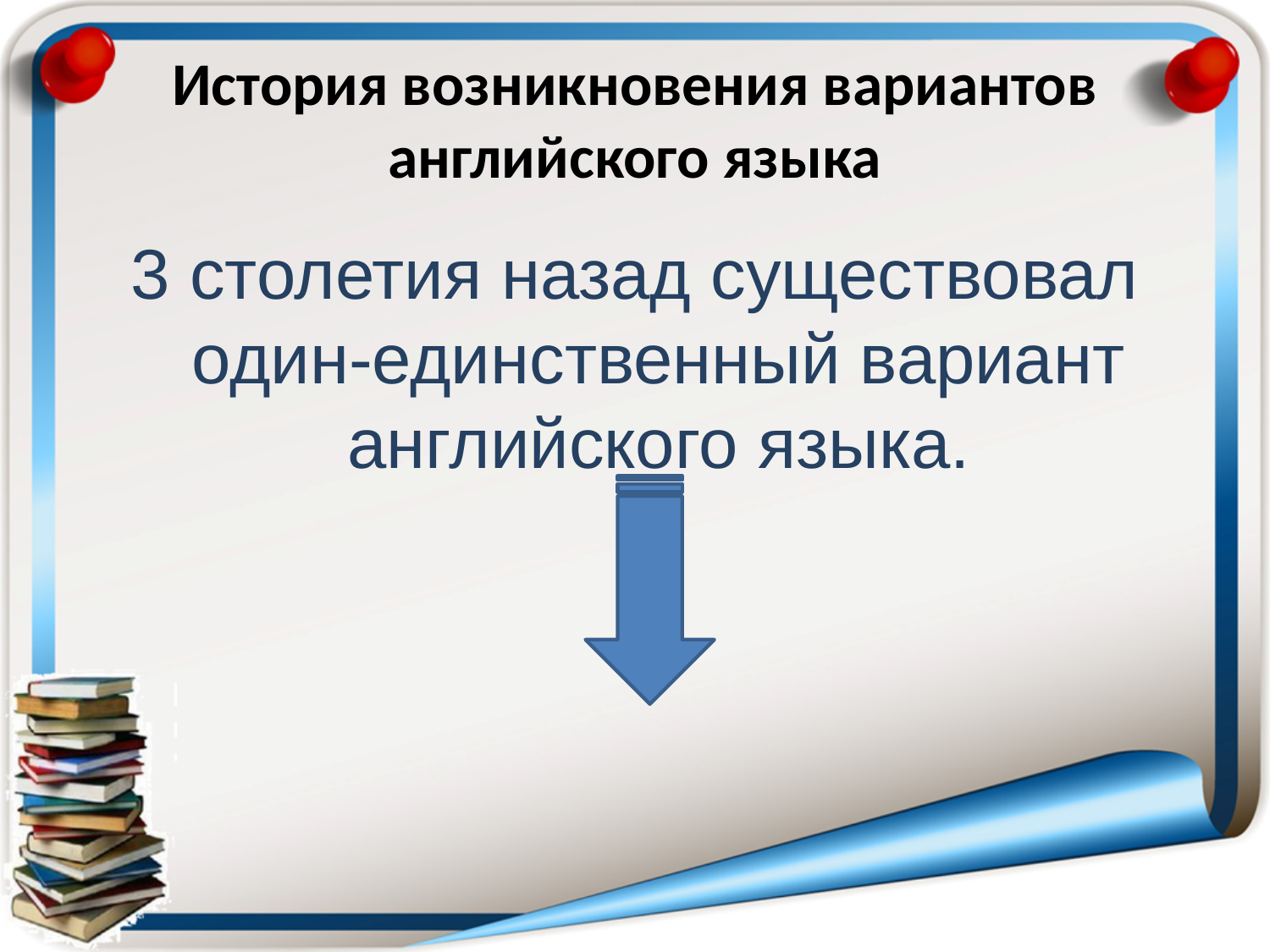

# История возникновения вариантов английского языка
3 столетия назад существовал один-единственный вариант английского языка.